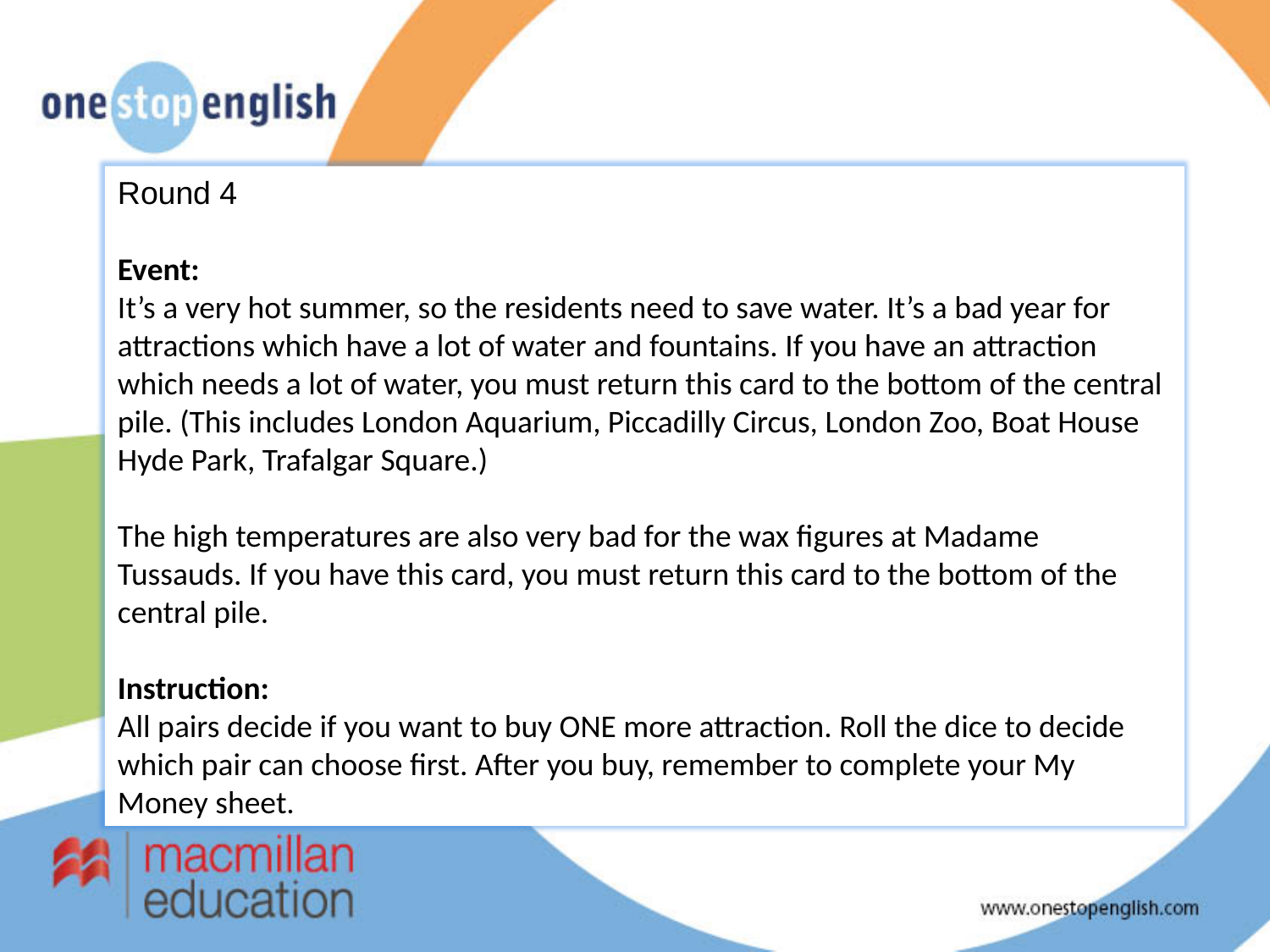

Round 4

Event:
It’s a very hot summer, so the residents need to save water. It’s a bad year for attractions which have a lot of water and fountains. If you have an attraction which needs a lot of water, you must return this card to the bottom of the central pile. (This includes London Aquarium, Piccadilly Circus, London Zoo, Boat House Hyde Park, Trafalgar Square.)

The high temperatures are also very bad for the wax figures at Madame Tussauds. If you have this card, you must return this card to the bottom of the central pile.

Instruction:
All pairs decide if you want to buy ONE more attraction. Roll the dice to decide which pair can choose first. After you buy, remember to complete your My Money sheet.